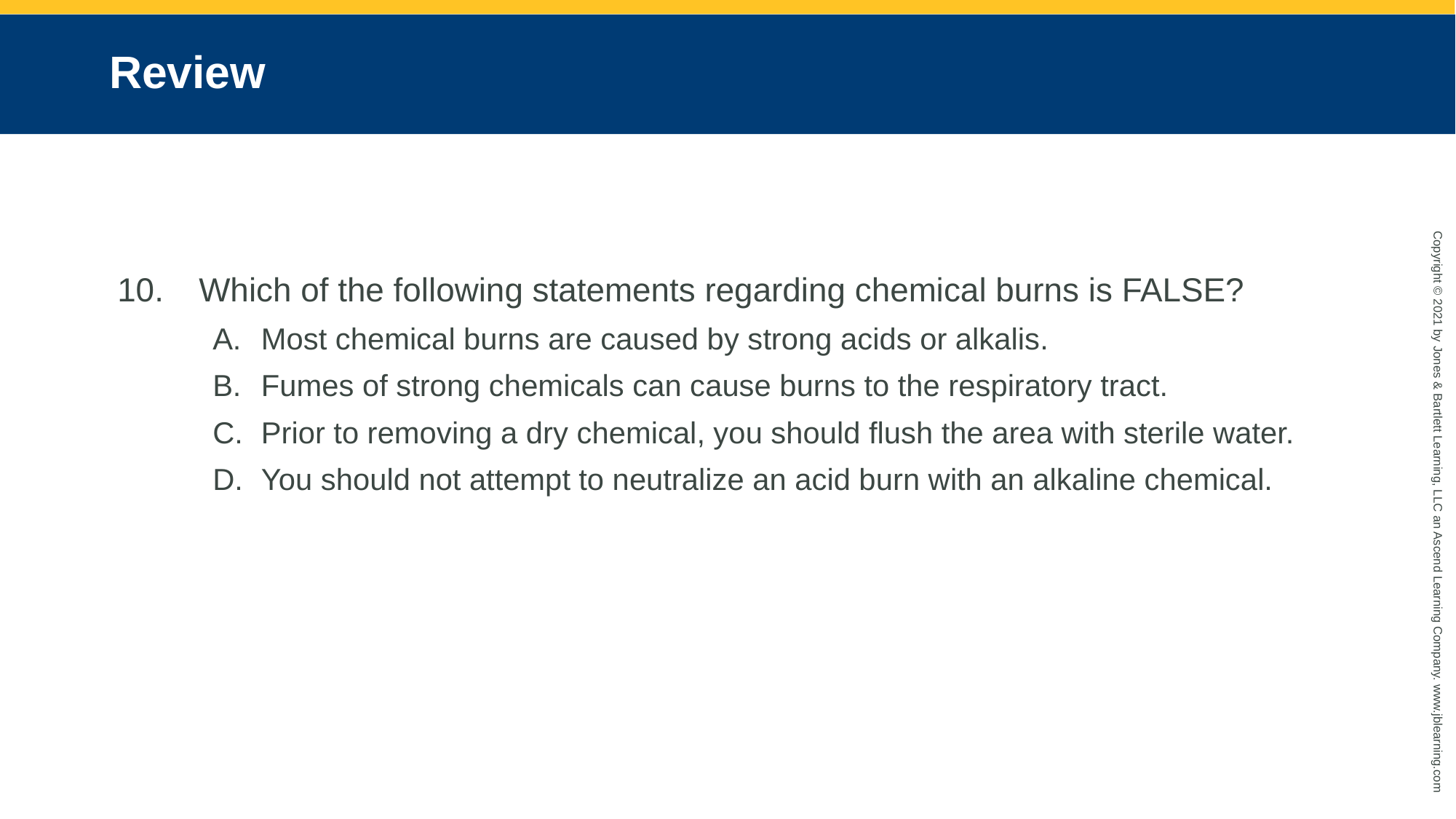

# Review
Which of the following statements regarding chemical burns is FALSE?
Most chemical burns are caused by strong acids or alkalis.
Fumes of strong chemicals can cause burns to the respiratory tract.
Prior to removing a dry chemical, you should flush the area with sterile water.
You should not attempt to neutralize an acid burn with an alkaline chemical.